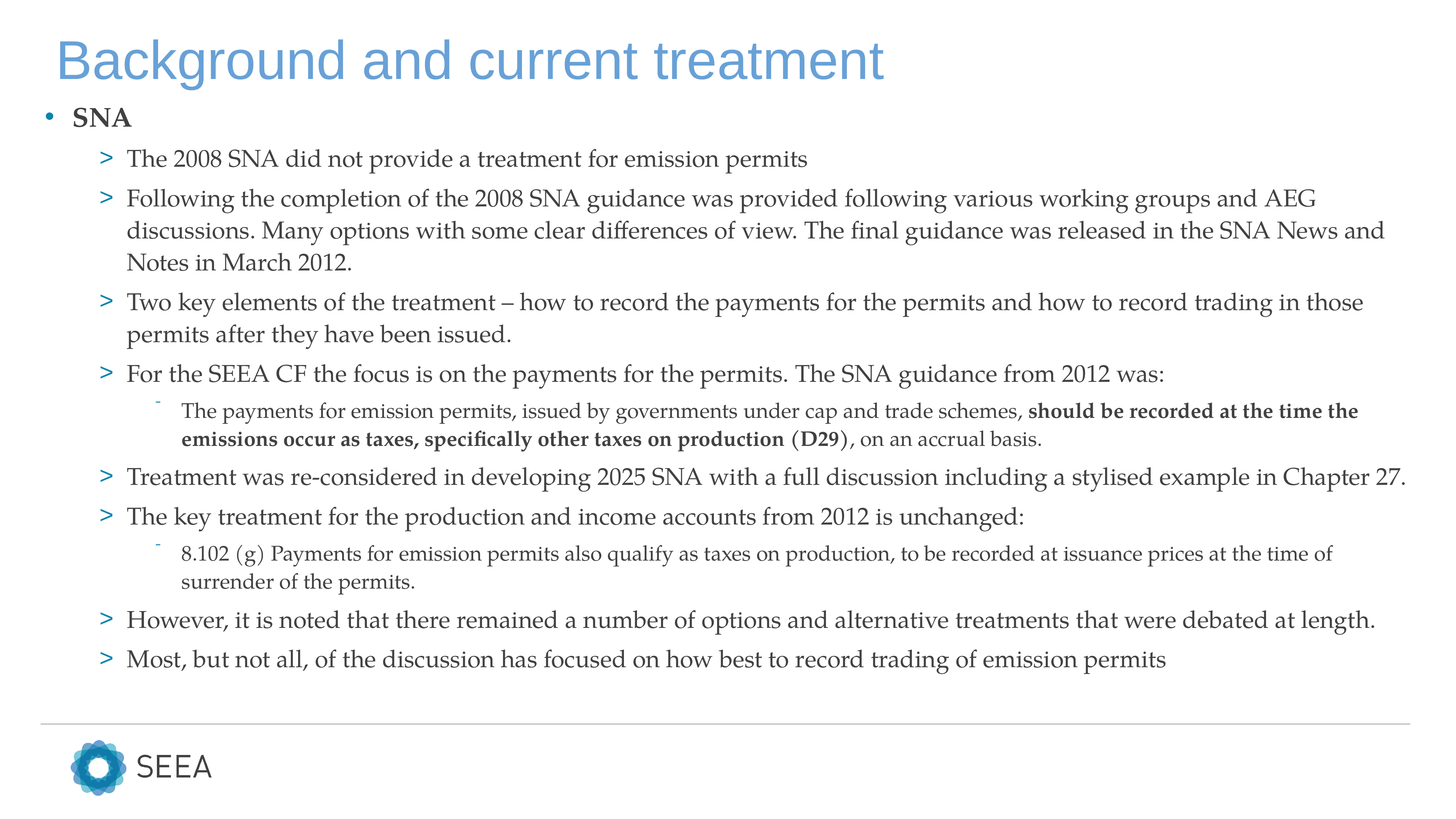

# Background and current treatment
SNA
The 2008 SNA did not provide a treatment for emission permits
Following the completion of the 2008 SNA guidance was provided following various working groups and AEG discussions. Many options with some clear differences of view. The final guidance was released in the SNA News and Notes in March 2012.
Two key elements of the treatment – how to record the payments for the permits and how to record trading in those permits after they have been issued.
For the SEEA CF the focus is on the payments for the permits. The SNA guidance from 2012 was:
The payments for emission permits, issued by governments under cap and trade schemes, should be recorded at the time the emissions occur as taxes, specifically other taxes on production (D29), on an accrual basis.
Treatment was re-considered in developing 2025 SNA with a full discussion including a stylised example in Chapter 27.
The key treatment for the production and income accounts from 2012 is unchanged:
8.102 (g) Payments for emission permits also qualify as taxes on production, to be recorded at issuance prices at the time of surrender of the permits.
However, it is noted that there remained a number of options and alternative treatments that were debated at length.
Most, but not all, of the discussion has focused on how best to record trading of emission permits